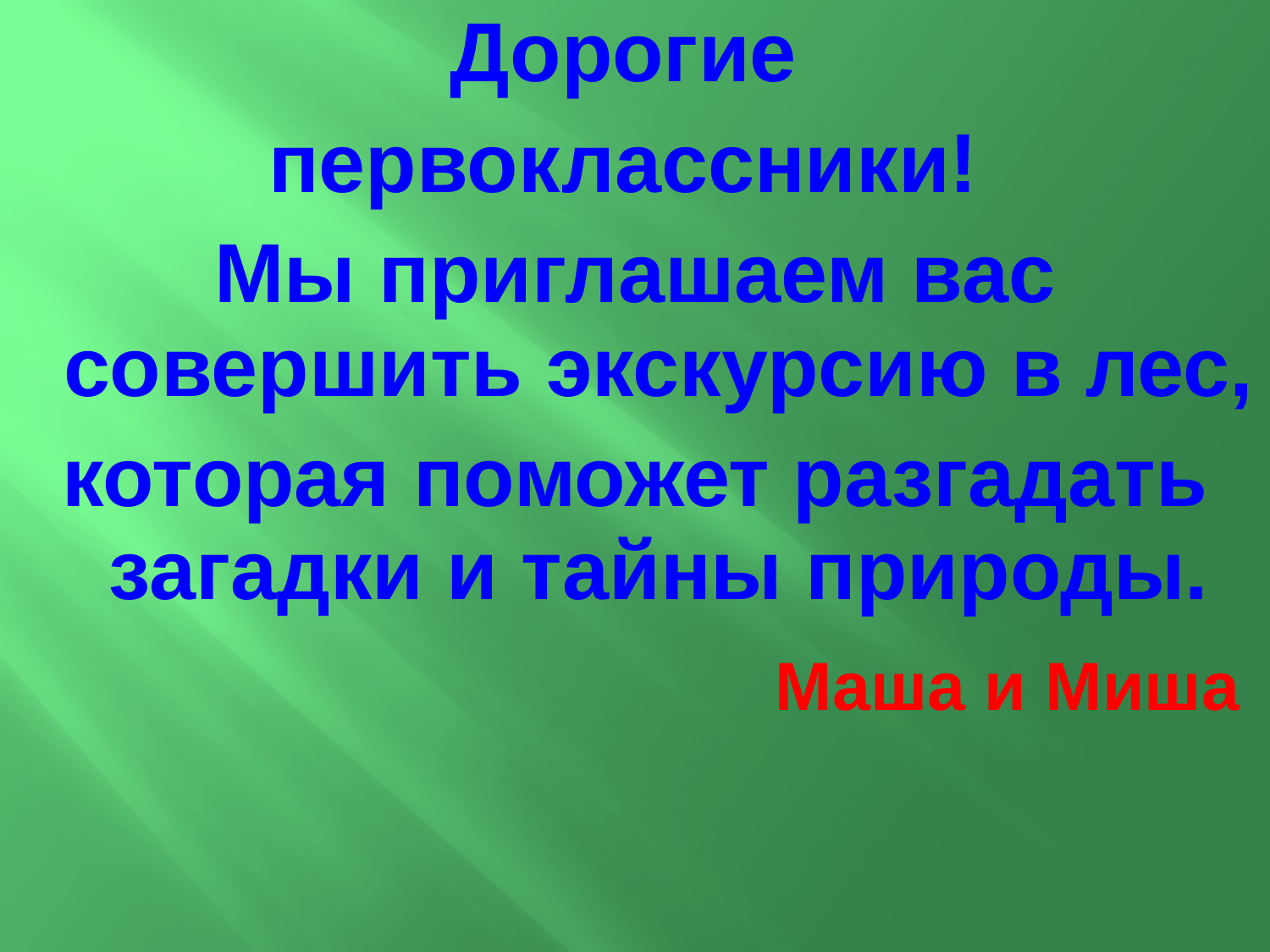

Дорогие
первоклассники!
Мы приглашаем вас совершить экскурсию в лес,
которая поможет разгадать загадки и тайны природы.
                                Маша и Миша